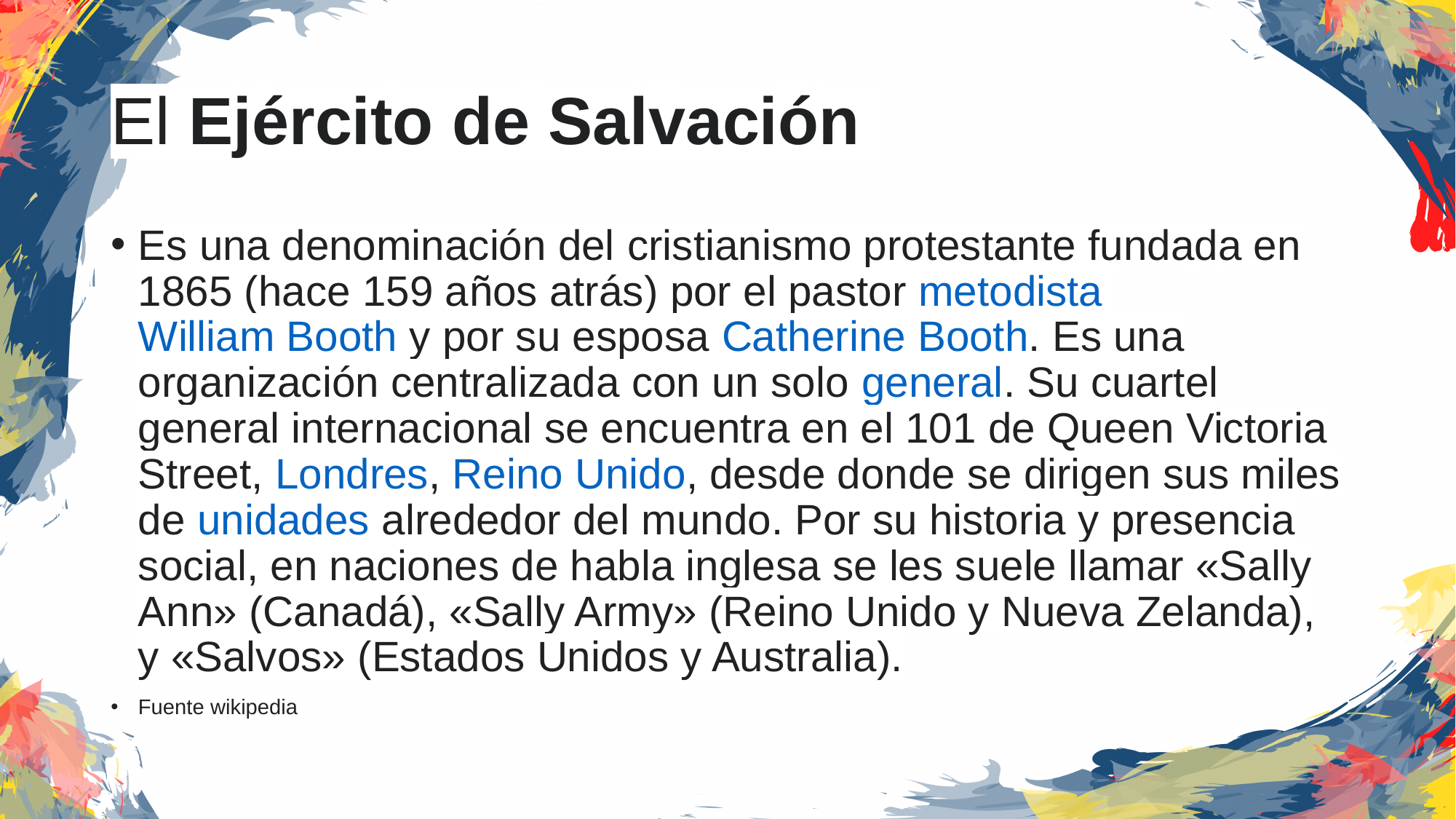

# El Ejército de Salvación
Es una denominación del cristianismo protestante fundada en 1865 (hace 159 años atrás) por el pastor metodista William Booth y por su esposa Catherine Booth. Es una organización centralizada con un solo general. Su cuartel general internacional se encuentra en el 101 de Queen Victoria Street, Londres, Reino Unido, desde donde se dirigen sus miles de unidades alrededor del mundo. Por su historia y presencia social, en naciones de habla inglesa se les suele llamar «Sally Ann» (Canadá), «Sally Army» (Reino Unido y Nueva Zelanda), y «Salvos» (Estados Unidos y Australia).
Fuente wikipedia